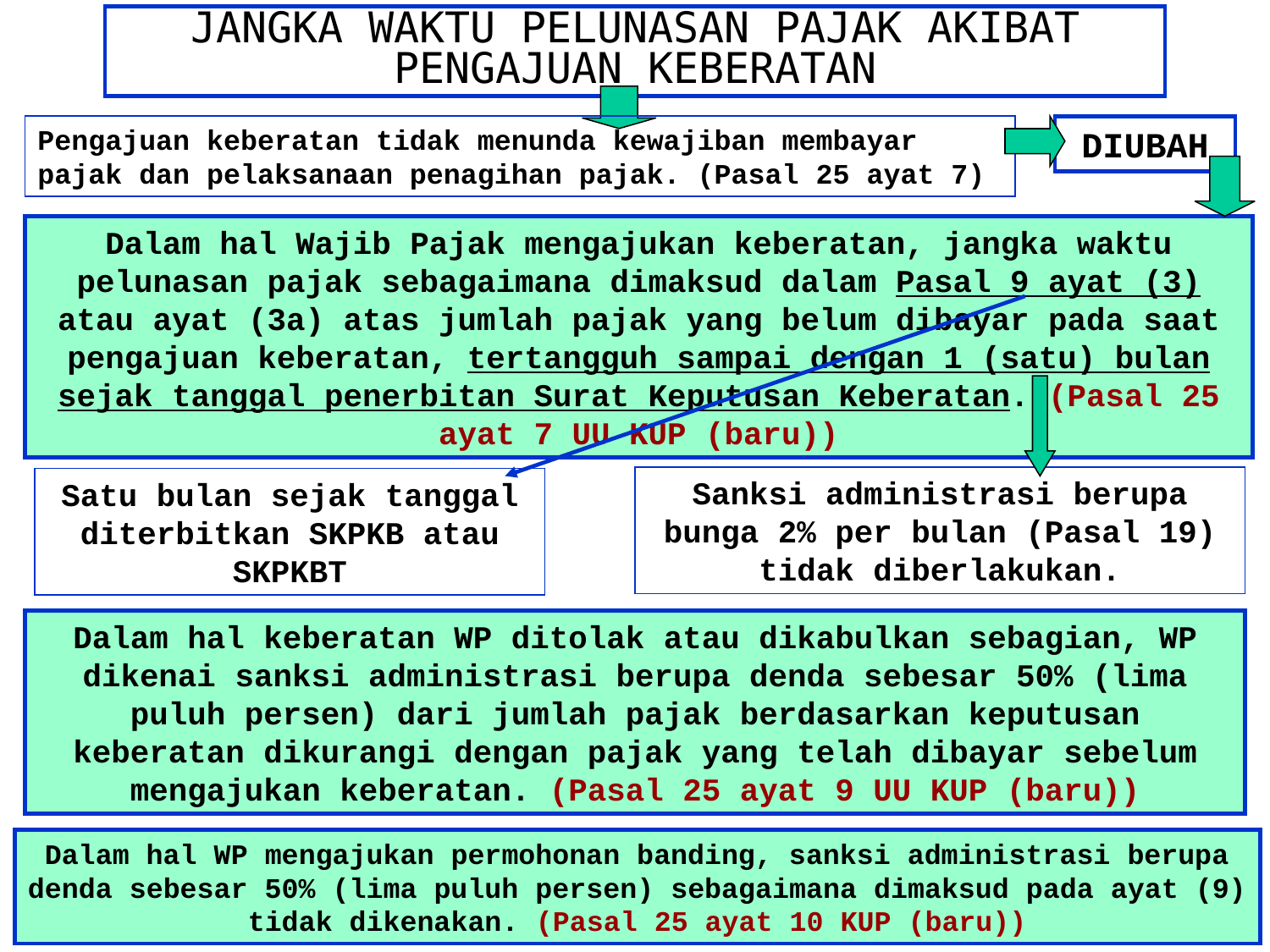

# JANGKA WAKTU PELUNASAN PAJAK AKIBAT PENGAJUAN KEBERATAN

Pengajuan keberatan tidak menunda kewajiban membayar pajak dan pelaksanaan penagihan pajak. (Pasal 25 ayat 7)

DIUBAH

Dalam hal Wajib Pajak mengajukan keberatan, jangka waktu pelunasan pajak sebagaimana dimaksud dalam Pasal 9 ayat (3) atau ayat (3a) atas jumlah pajak yang belum dibayar pada saat pengajuan keberatan, tertangguh sampai dengan 1 (satu) bulan sejak tanggal penerbitan Surat Keputusan Keberatan. (Pasal 25 ayat 7 UU KUP (baru))

Sanksi administrasi berupa bunga 2% per bulan (Pasal 19) tidak diberlakukan.
Satu bulan sejak tanggal diterbitkan SKPKB atau SKPKBT
Dalam hal keberatan WP ditolak atau dikabulkan sebagian, WP dikenai sanksi administrasi berupa denda sebesar 50% (lima puluh persen) dari jumlah pajak berdasarkan keputusan keberatan dikurangi dengan pajak yang telah dibayar sebelum mengajukan keberatan. (Pasal 25 ayat 9 UU KUP (baru))
Dalam hal WP mengajukan permohonan banding, sanksi administrasi berupa denda sebesar 50% (lima puluh persen) sebagaimana dimaksud pada ayat (9) tidak dikenakan. (Pasal 25 ayat 10 KUP (baru))